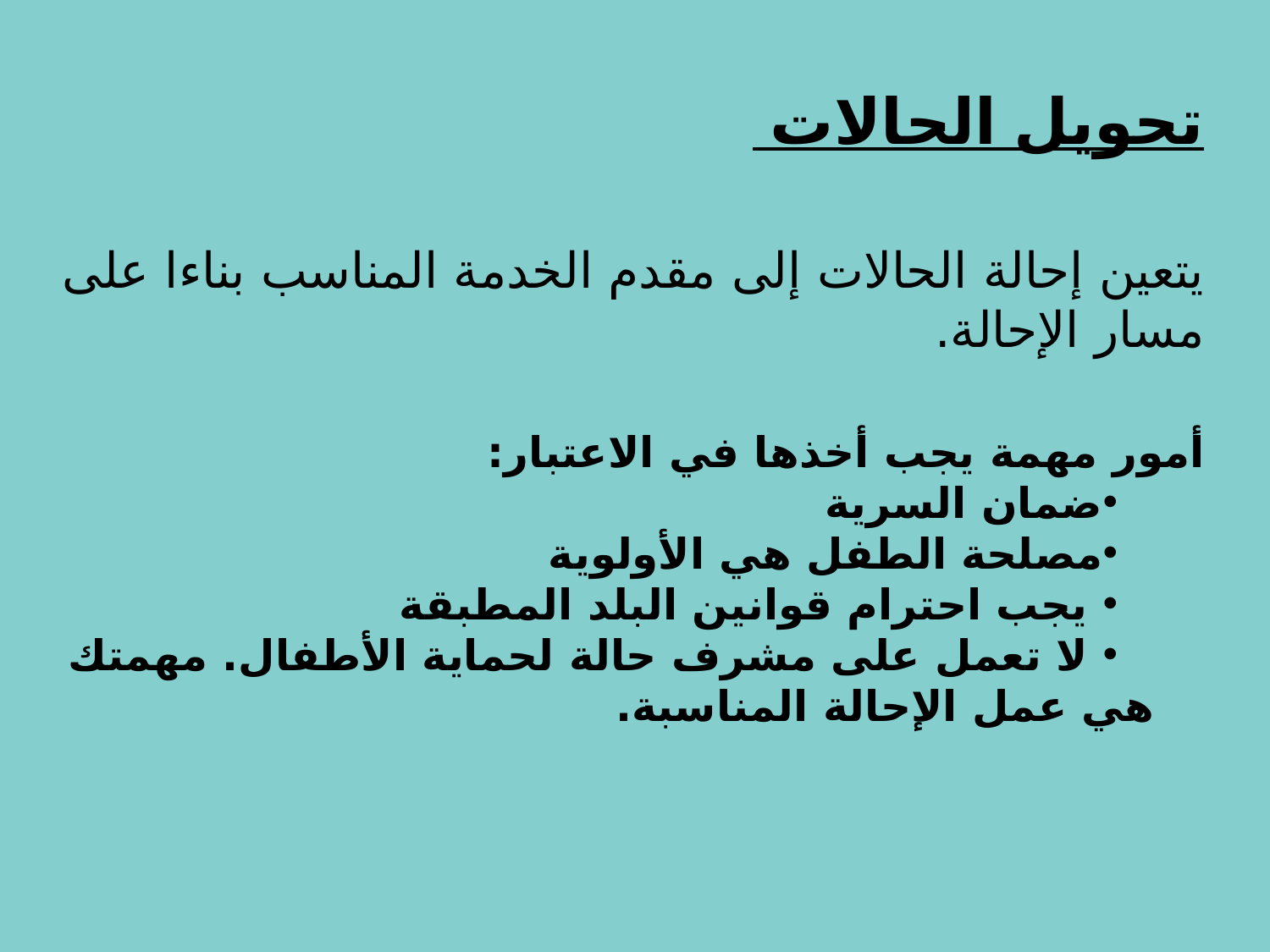

# تحويل الحالات
يتعين إحالة الحالات إلى مقدم الخدمة المناسب بناءا على مسار الإحالة.

أمور مهمة يجب أخذها في الاعتبار:
ضمان السرية
مصلحة الطفل هي الأولوية
 يجب احترام قوانين البلد المطبقة
 لا تعمل على مشرف حالة لحماية الأطفال. مهمتك هي عمل الإحالة المناسبة.